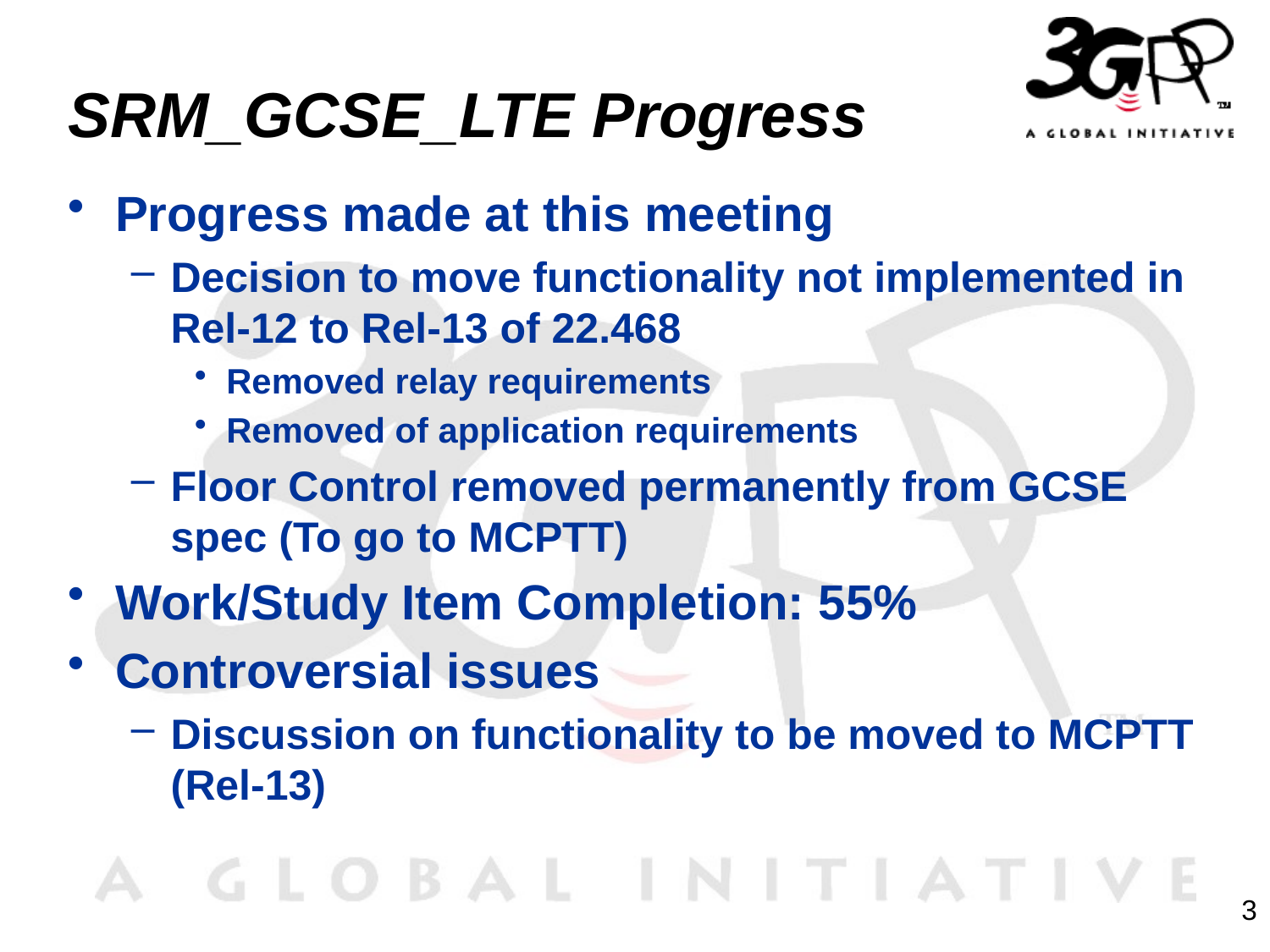

# SRM_GCSE_LTE Progress
Progress made at this meeting
Decision to move functionality not implemented in Rel-12 to Rel-13 of 22.468
Removed relay requirements
Removed of application requirements
Floor Control removed permanently from GCSE spec (To go to MCPTT)
Work/Study Item Completion: 55%
Controversial issues
Discussion on functionality to be moved to MCPTT (Rel-13)
3